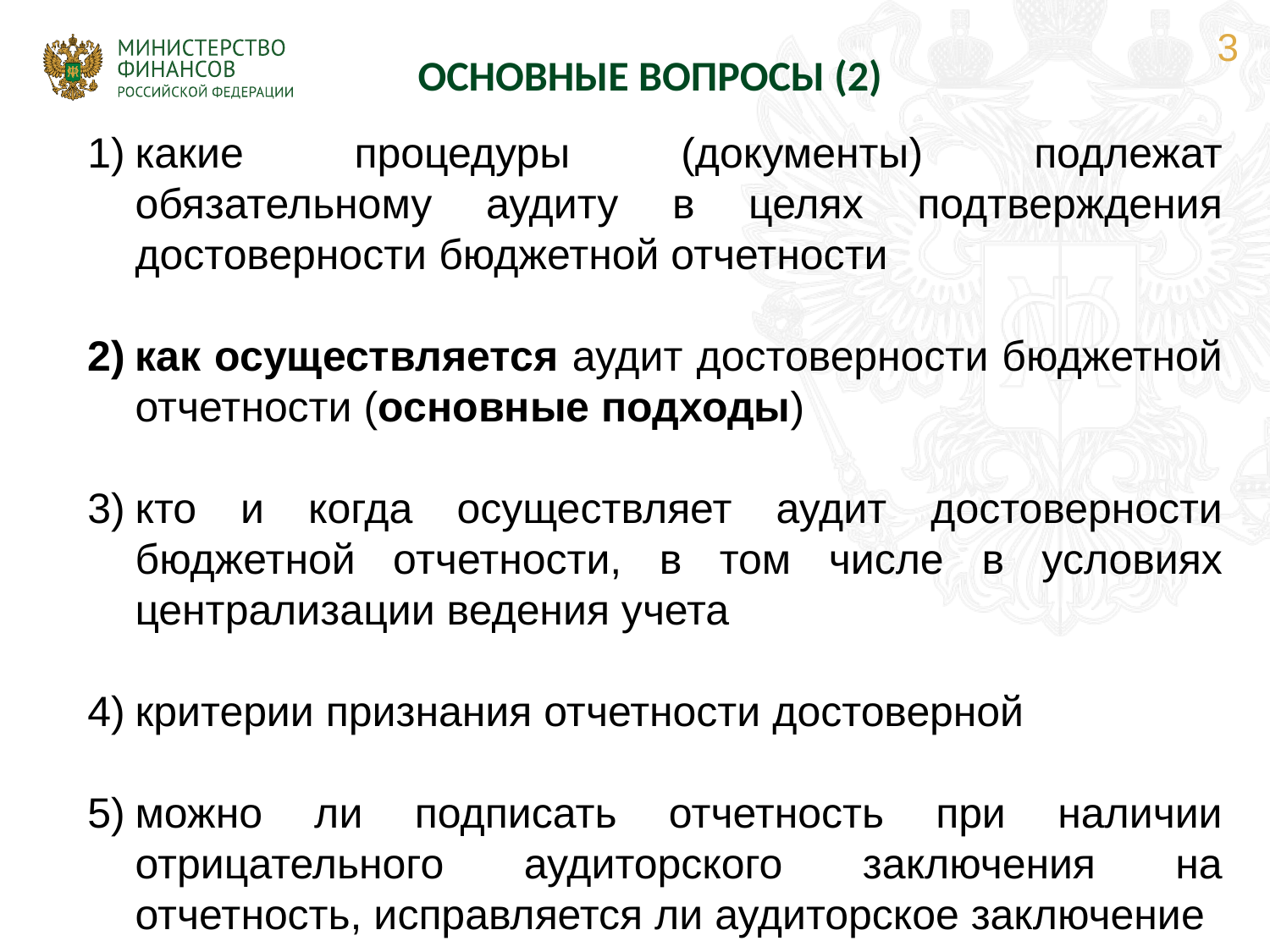

3
| ОСНОВНЫЕ ВОПРОСЫ (2) |
| --- |
какие процедуры (документы) подлежат обязательному аудиту в целях подтверждения достоверности бюджетной отчетности

как осуществляется аудит достоверности бюджетной отчетности (основные подходы)

кто и когда осуществляет аудит достоверности бюджетной отчетности, в том числе в условиях централизации ведения учета

критерии признания отчетности достоверной

можно ли подписать отчетность при наличии отрицательного аудиторского заключения на отчетность, исправляется ли аудиторское заключение